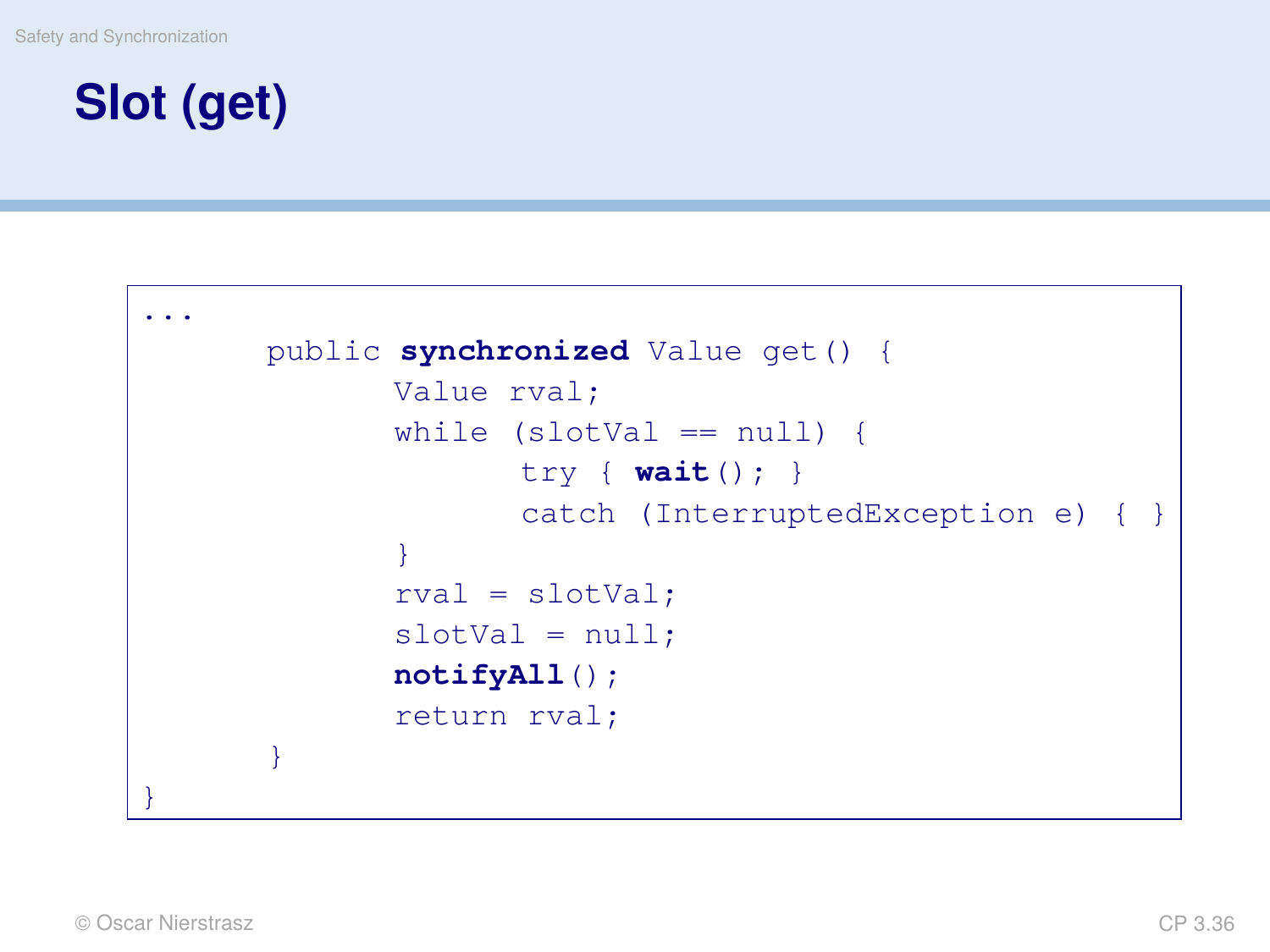

Safety and Synchronization
# Slot (get)
...
	public synchronized Value get() {
		Value rval;
		while (slotVal == null) {
			try { wait(); }
			catch (InterruptedException e) { }
		}
		rval = slotVal;
		slotVal = null;
		notifyAll();
		return rval;
	}
}
© Oscar Nierstrasz
CP 3.36